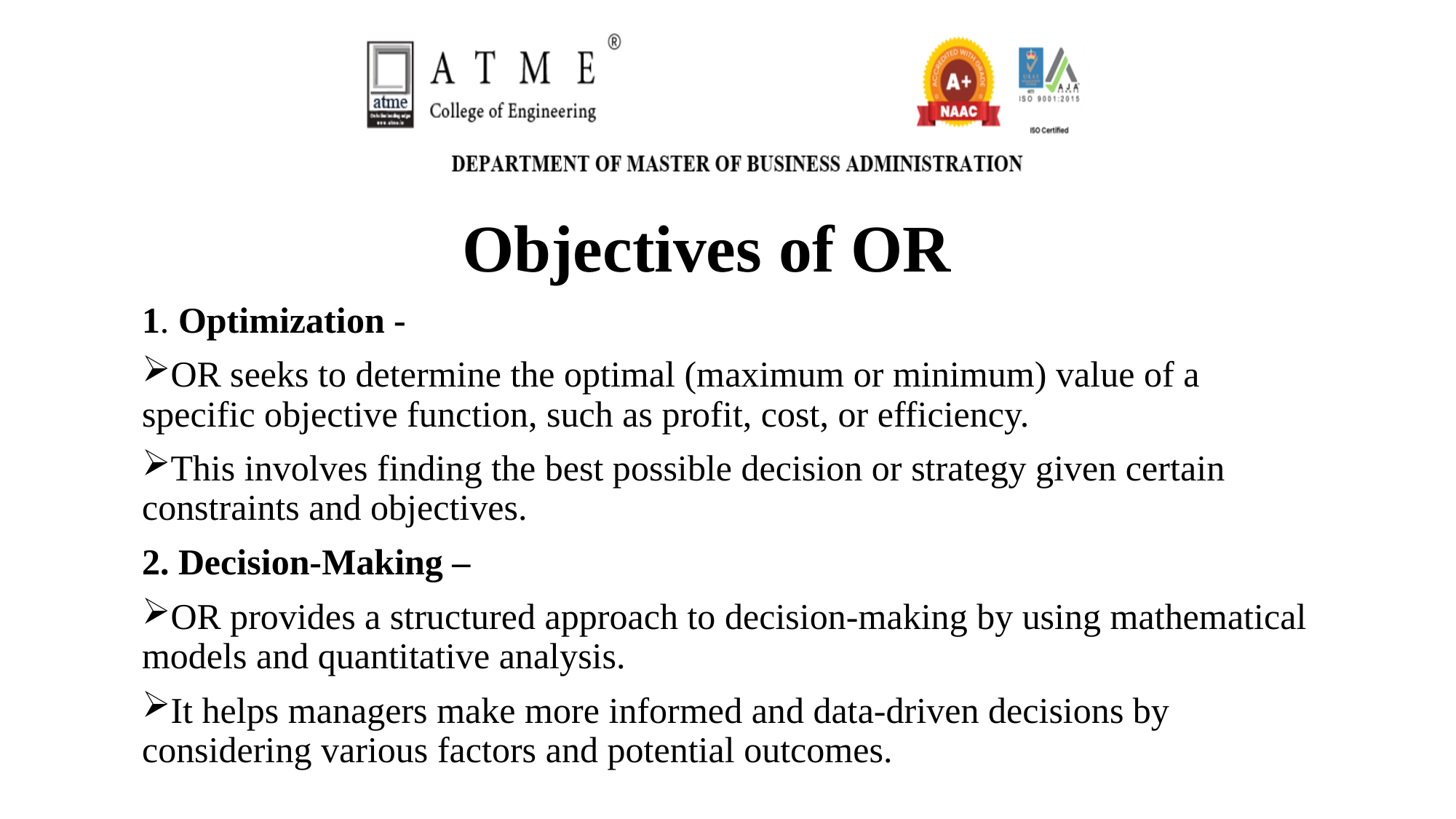

# Objectives of OR
1. Optimization -
OR seeks to determine the optimal (maximum or minimum) value of a specific objective function, such as profit, cost, or efficiency.
This involves finding the best possible decision or strategy given certain constraints and objectives.
2. Decision-Making –
OR provides a structured approach to decision-making by using mathematical models and quantitative analysis.
It helps managers make more informed and data-driven decisions by considering various factors and potential outcomes.